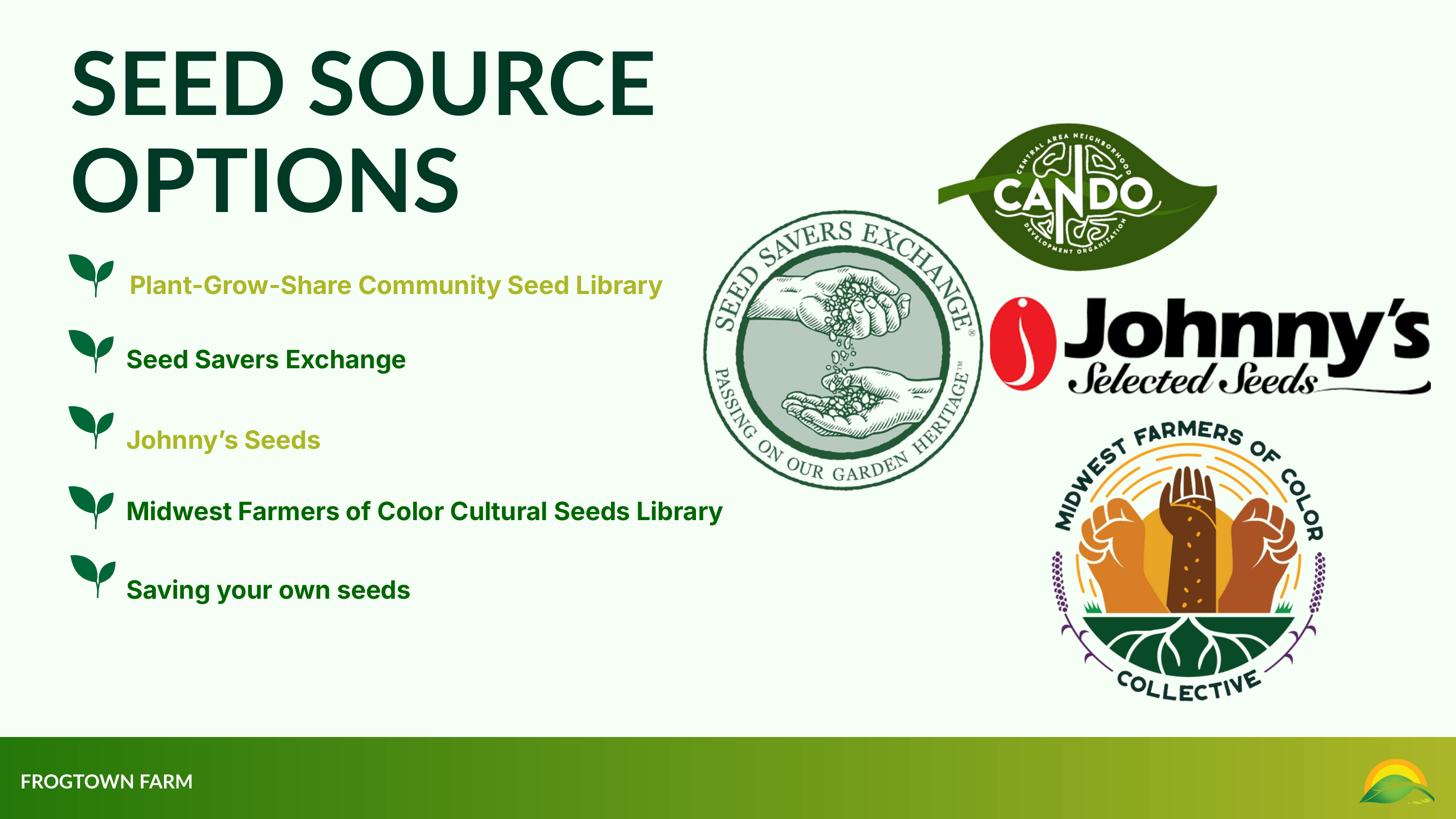

SEED SOURCE OPTIONS

Plant-Grow-Share Community Seed Library

Seed Savers Exchange

Johnny’s Seeds

Midwest Farmers of Color Cultural Seeds Library

Saving your own seeds

FROGTOWN FARM